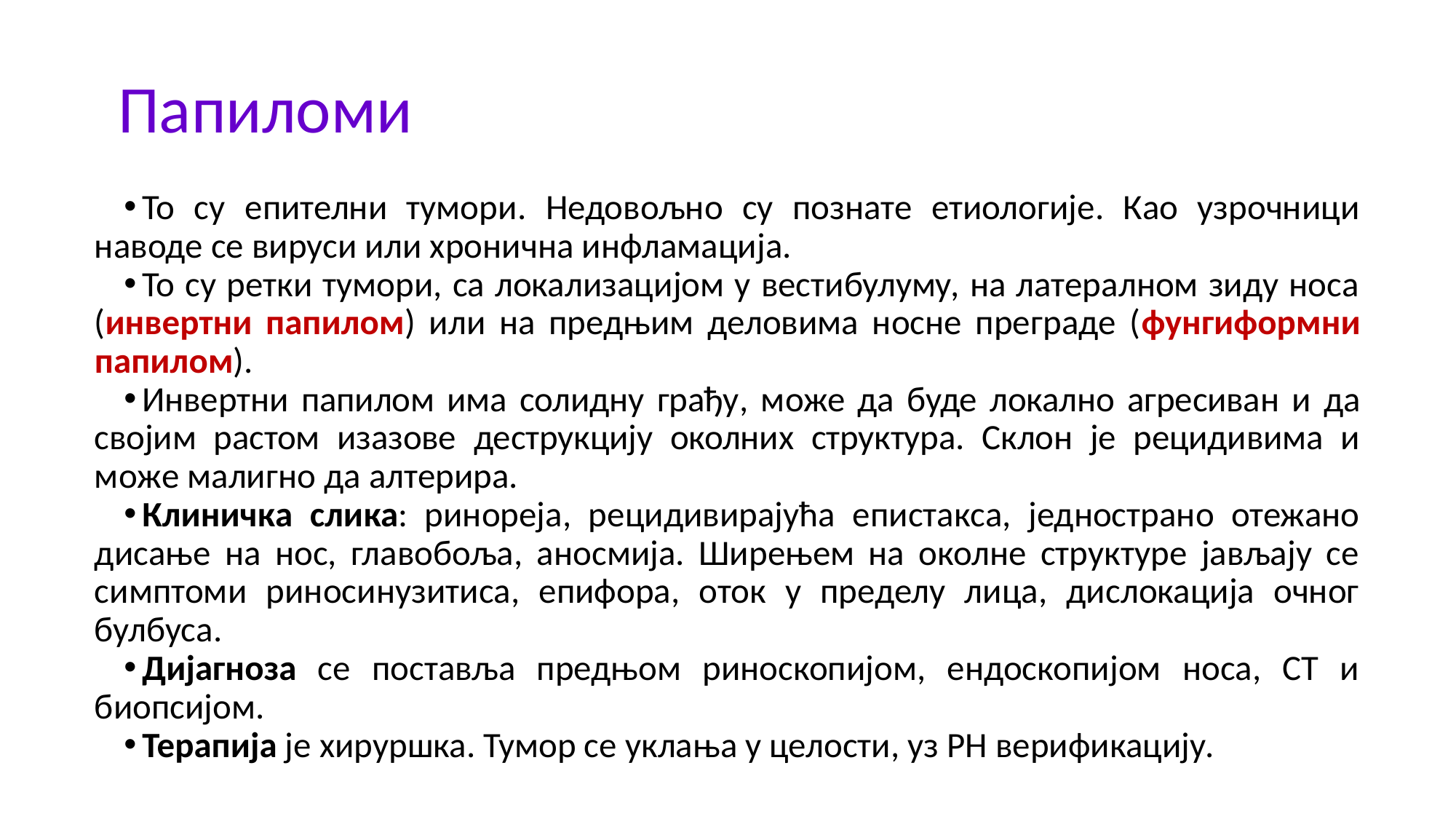

# Папиломи
То су епителни тумори. Недовољно су познате етиологије. Као узрочници наводе се вируси или хронична инфламација.
То су ретки тумори, са локализацијом у вестибулуму, на латералном зиду носа (инвертни папилом) или на предњим деловима носне преграде (фунгиформни папилом).
Инвертни папилом има солидну грађу, може да буде локално агресиван и да својим растом изазове деструкцију околних структура. Склон је рецидивима и може малигно да алтерира.
Клиничка слика: ринореја, рецидивирајућа епистакса, једнострано отежано дисање на нос, главобоља, аносмија. Ширењем на околне структуре јављају се симптоми риносинузитиса, епифора, оток у пределу лица, дислокација очног булбуса.
Дијагноза се поставља предњом риноскопијом, ендоскопијом носа, CT и биопсијом.
Терапија је хируршка. Тумор се уклања у целости, уз PH верификацију.